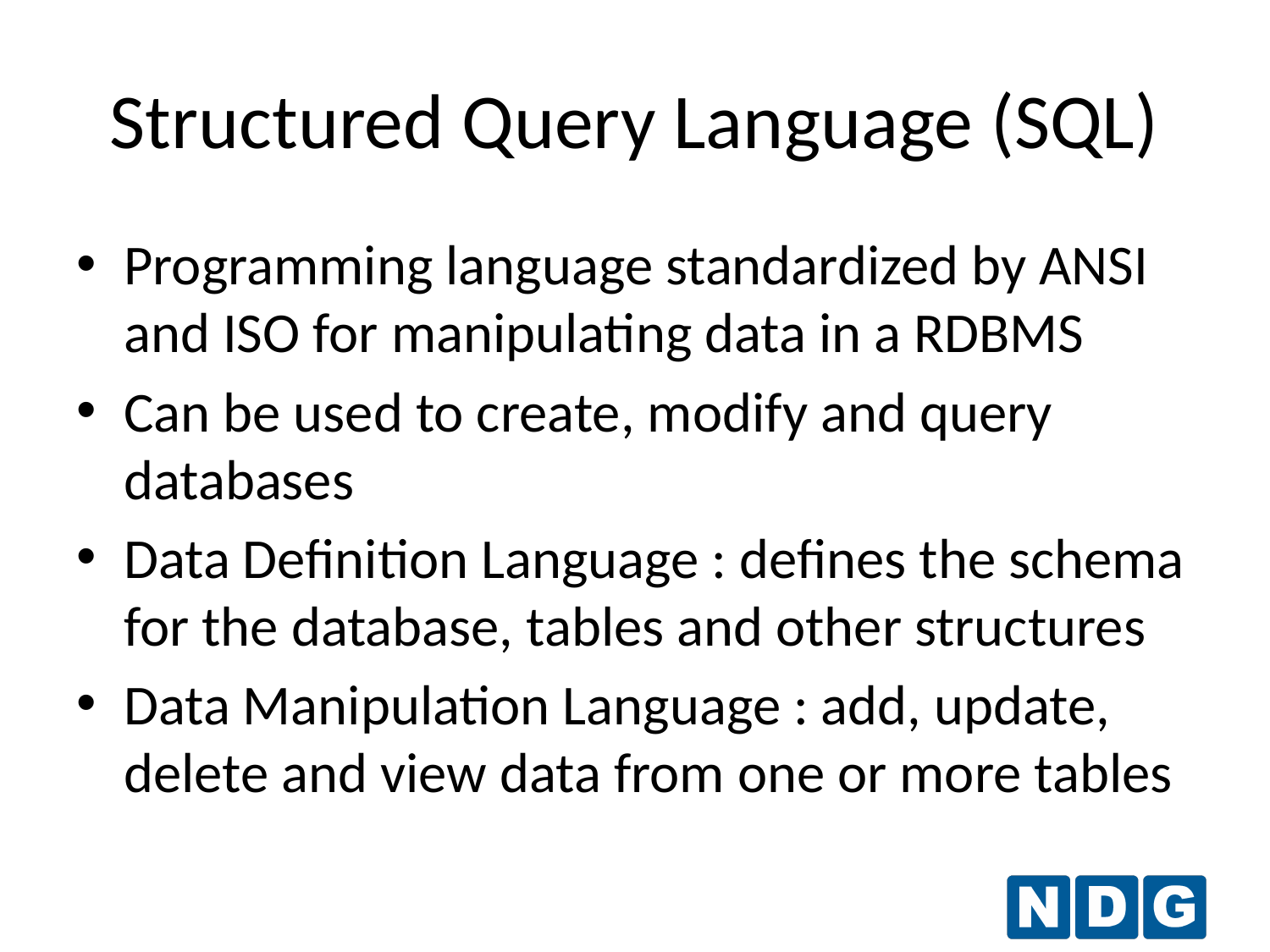

Structured Query Language (SQL)
Programming language standardized by ANSI and ISO for manipulating data in a RDBMS
Can be used to create, modify and query databases
Data Definition Language : defines the schema for the database, tables and other structures
Data Manipulation Language : add, update, delete and view data from one or more tables